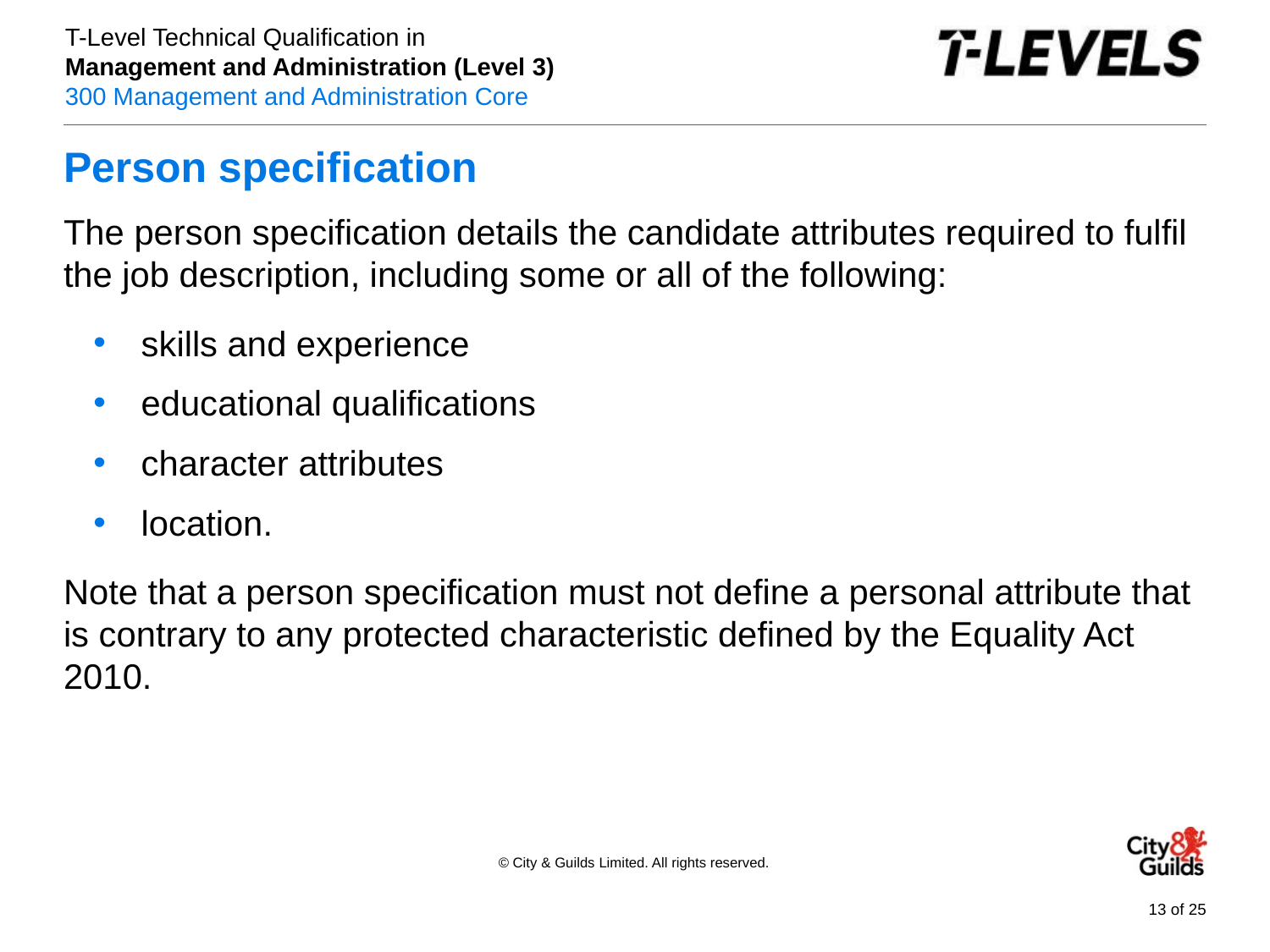

# Person specification
The person specification details the candidate attributes required to fulfil the job description, including some or all of the following:
skills and experience
educational qualifications
character attributes
location.
Note that a person specification must not define a personal attribute that is contrary to any protected characteristic defined by the Equality Act 2010.